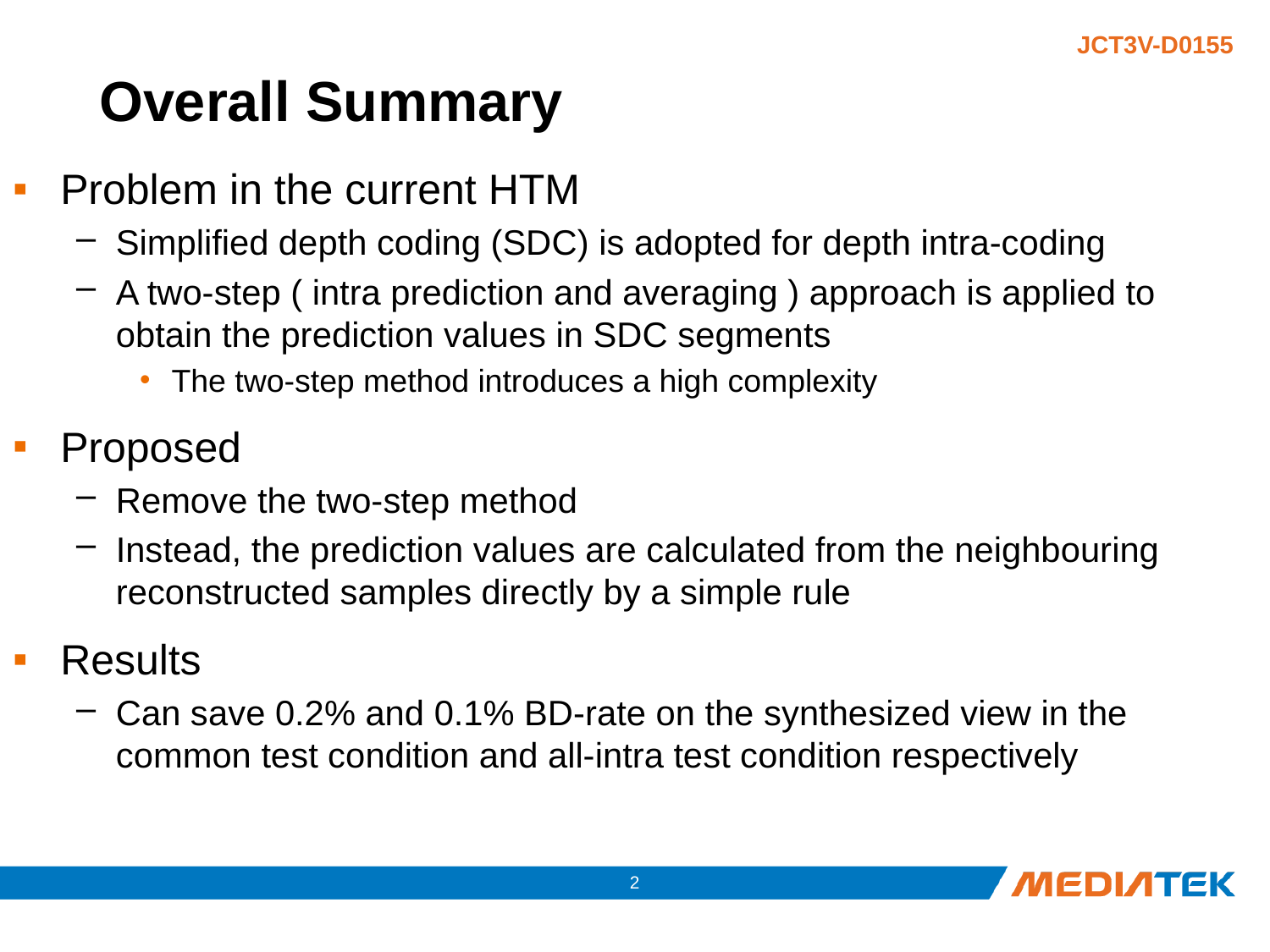

# Overall Summary
Problem in the current HTM
Simplified depth coding (SDC) is adopted for depth intra-coding
A two-step ( intra prediction and averaging ) approach is applied to obtain the prediction values in SDC segments
The two-step method introduces a high complexity
Proposed
Remove the two-step method
Instead, the prediction values are calculated from the neighbouring reconstructed samples directly by a simple rule
Results
Can save 0.2% and 0.1% BD-rate on the synthesized view in the common test condition and all-intra test condition respectively
2